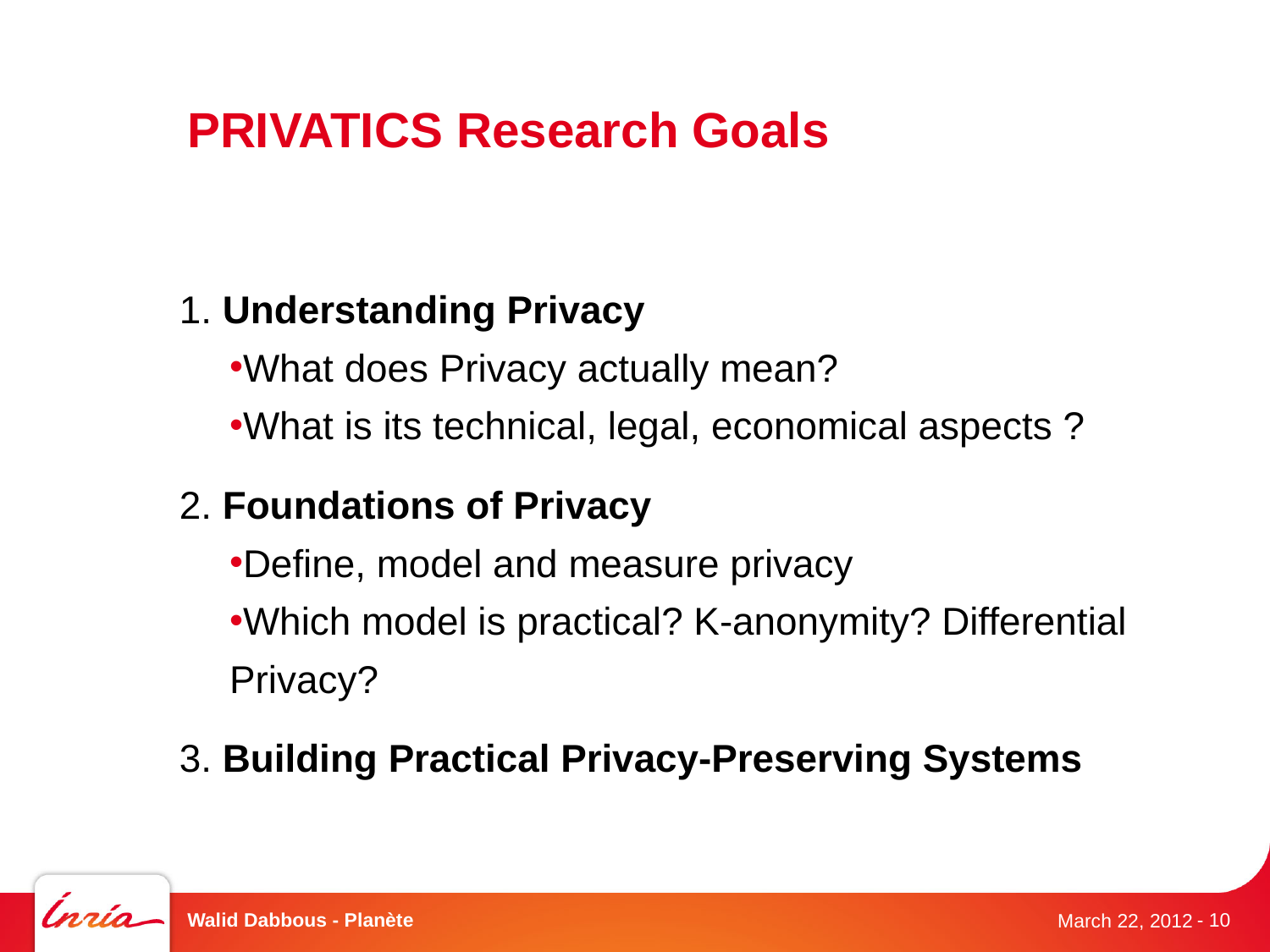

# PRIVATICS Research Goals
1. Understanding Privacy
What does Privacy actually mean?
What is its technical, legal, economical aspects ?
2. Foundations of Privacy
Define, model and measure privacy
Which model is practical? K-anonymity? Differential Privacy?
3. Building Practical Privacy-Preserving Systems

Walid Dabbous - Planète
- 10
March 22, 2012